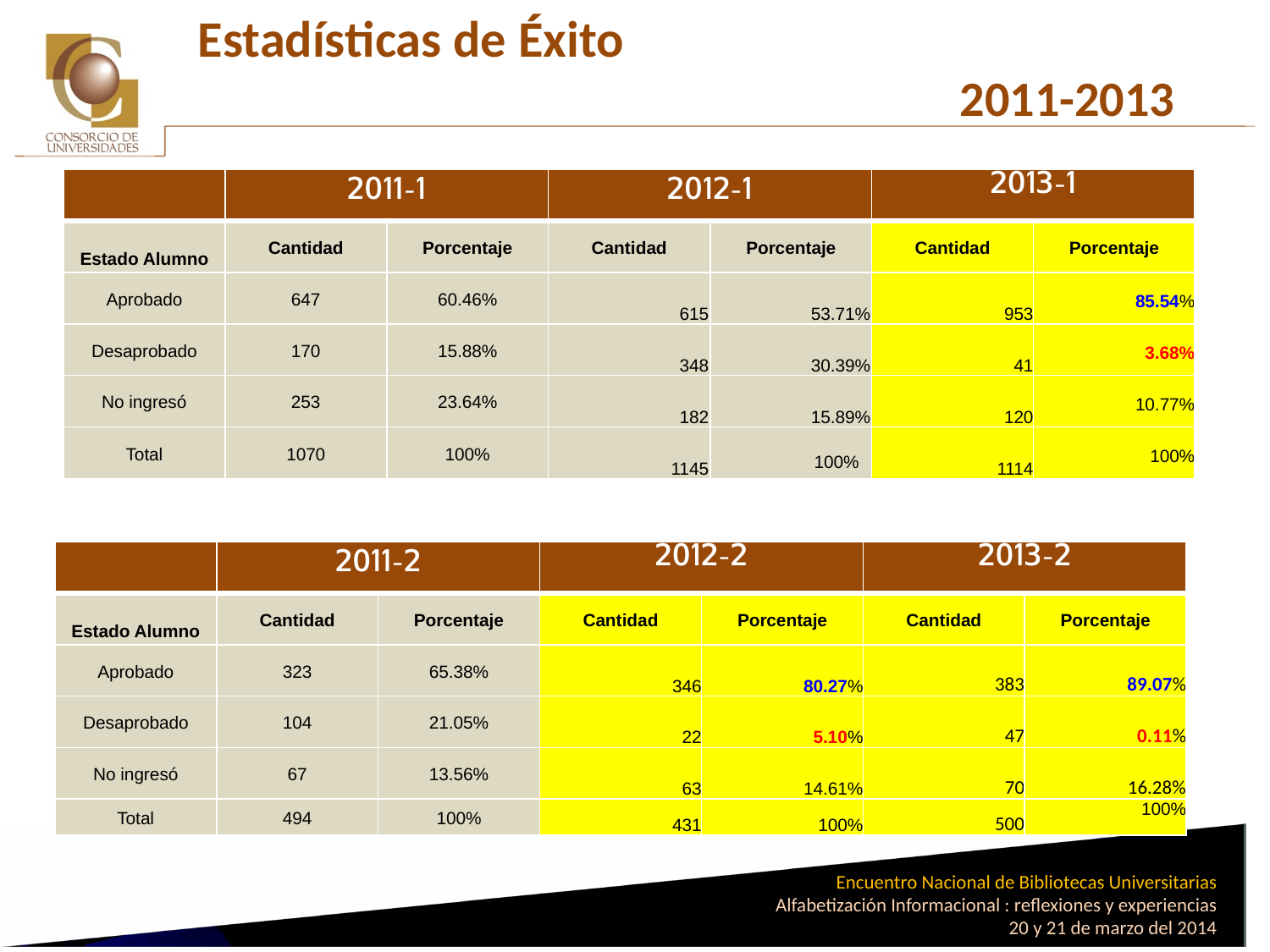

# Estadísticas de Éxito 2011-2013
|  | 2011-1 |  | 2012-1 |  | 2013-1 |  |
| --- | --- | --- | --- | --- | --- | --- |
| Estado Alumno | Cantidad | Porcentaje | Cantidad | Porcentaje | Cantidad | Porcentaje |
| Aprobado | 647 | 60.46% | 615 | 53.71% | 953 | 85.54% |
| Desaprobado | 170 | 15.88% | 348 | 30.39% | 41 | 3.68% |
| No ingresó | 253 | 23.64% | 182 | 15.89% | 120 | 10.77% |
| Total | 1070 | 100% | 1145 | 100% | 1114 | 100% |
|  | 2011-2 |  | 2012-2 |  | 2013-2 |  |
| --- | --- | --- | --- | --- | --- | --- |
| Estado Alumno | Cantidad | Porcentaje | Cantidad | Porcentaje | Cantidad | Porcentaje |
| Aprobado | 323 | 65.38% | 346 | 80.27% | 383 | 89.07% |
| Desaprobado | 104 | 21.05% | 22 | 5.10% | 47 | 0.11% |
| No ingresó | 67 | 13.56% | 63 | 14.61% | 70 | 16.28% |
| Total | 494 | 100% | 431 | 100% | 500 | 100% |